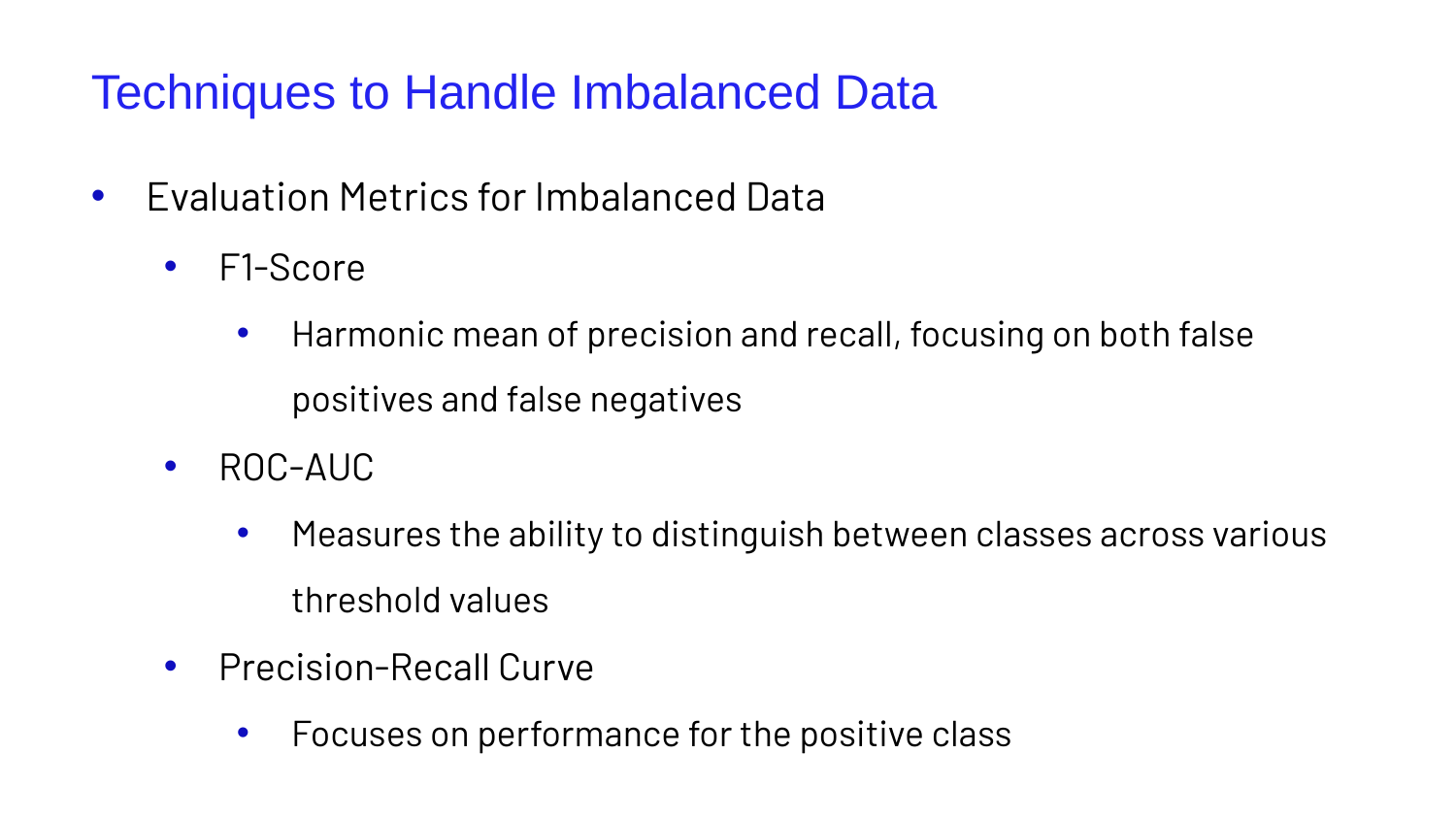

Techniques to Handle Imbalanced Data
Evaluation Metrics for Imbalanced Data
F1-Score
Harmonic mean of precision and recall, focusing on both false positives and false negatives
ROC-AUC
Measures the ability to distinguish between classes across various threshold values
Precision-Recall Curve
Focuses on performance for the positive class